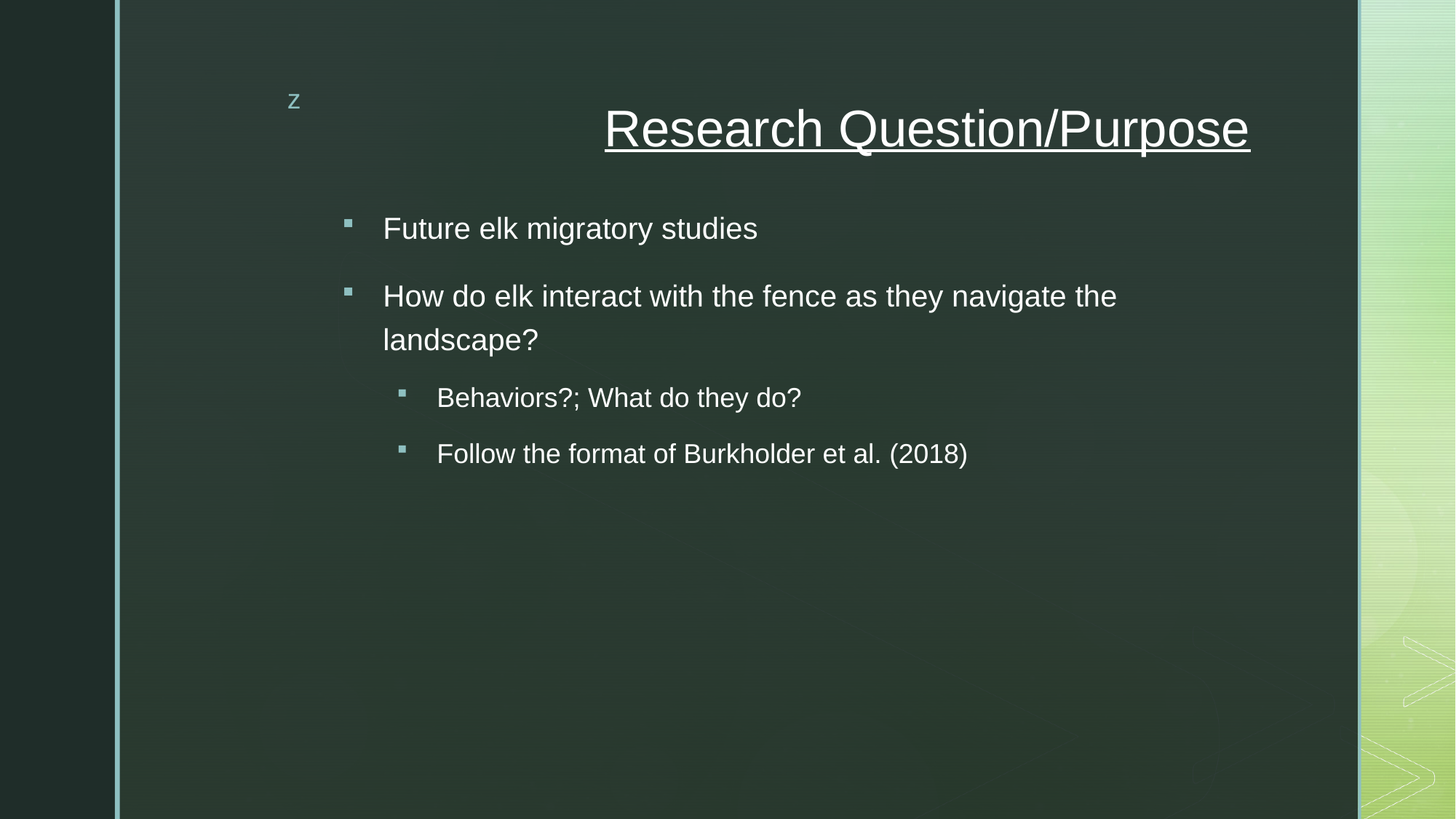

# Research Question/Purpose
Future elk migratory studies
How do elk interact with the fence as they navigate the landscape?
Behaviors?; What do they do?
Follow the format of Burkholder et al. (2018)